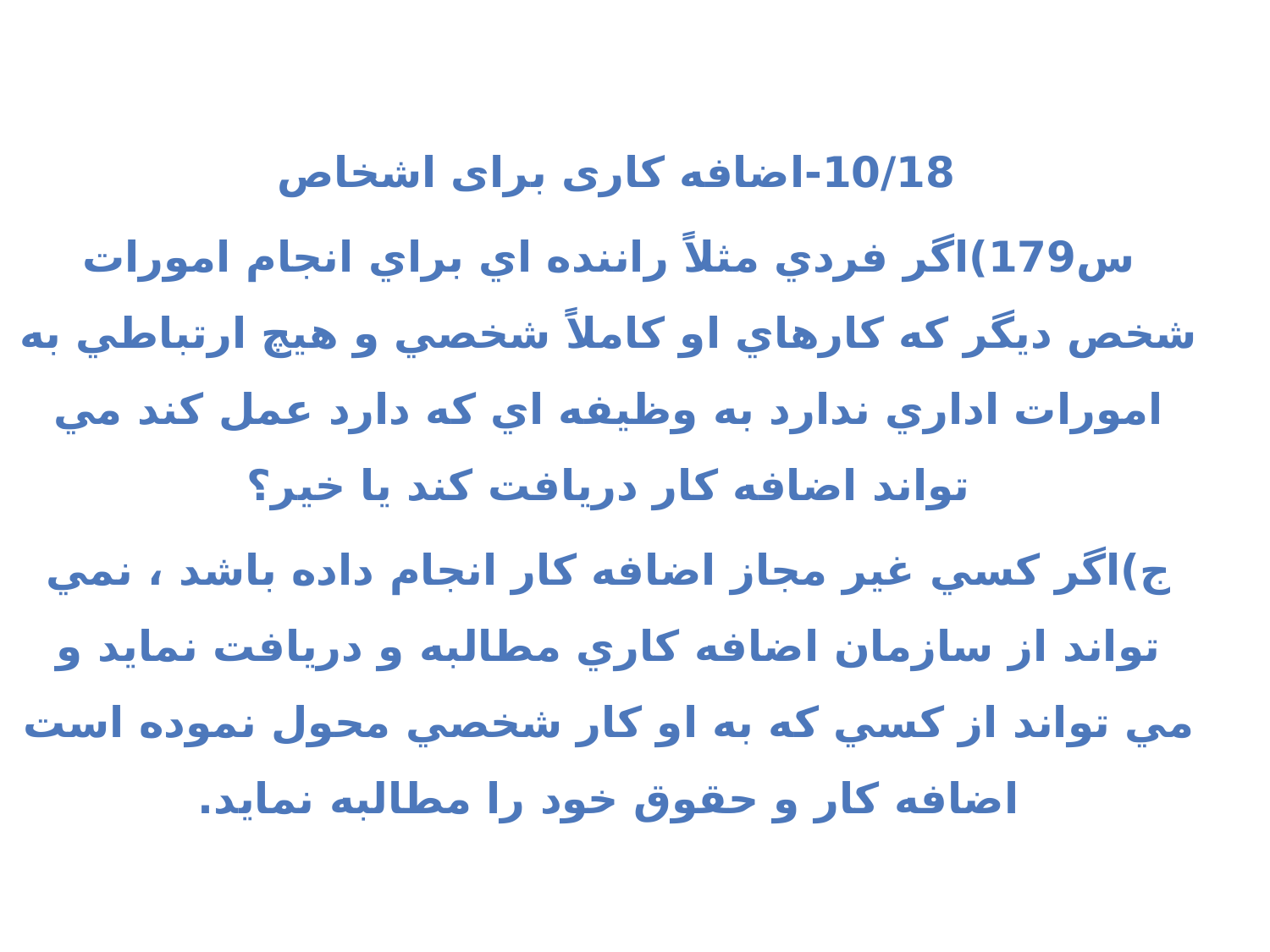

10/18-اضافه کاری برای اشخاص
س179)اگر فردي مثلاً راننده اي براي انجام امورات شخص ديگر كه كارهاي او كاملاً شخصي و هيچ ارتباطي به امورات اداري ندارد به وظيفه اي كه دارد عمل كند مي تواند اضافه كار دريافت كند يا خير؟
ج)اگر كسي غير مجاز اضافه كار انجام داده باشد ، نمي تواند از سازمان اضافه كاري مطالبه و دريافت نمايد و مي تواند از كسي كه به او كار شخصي محول نموده است اضافه كار و حقوق خود را مطالبه نمايد.